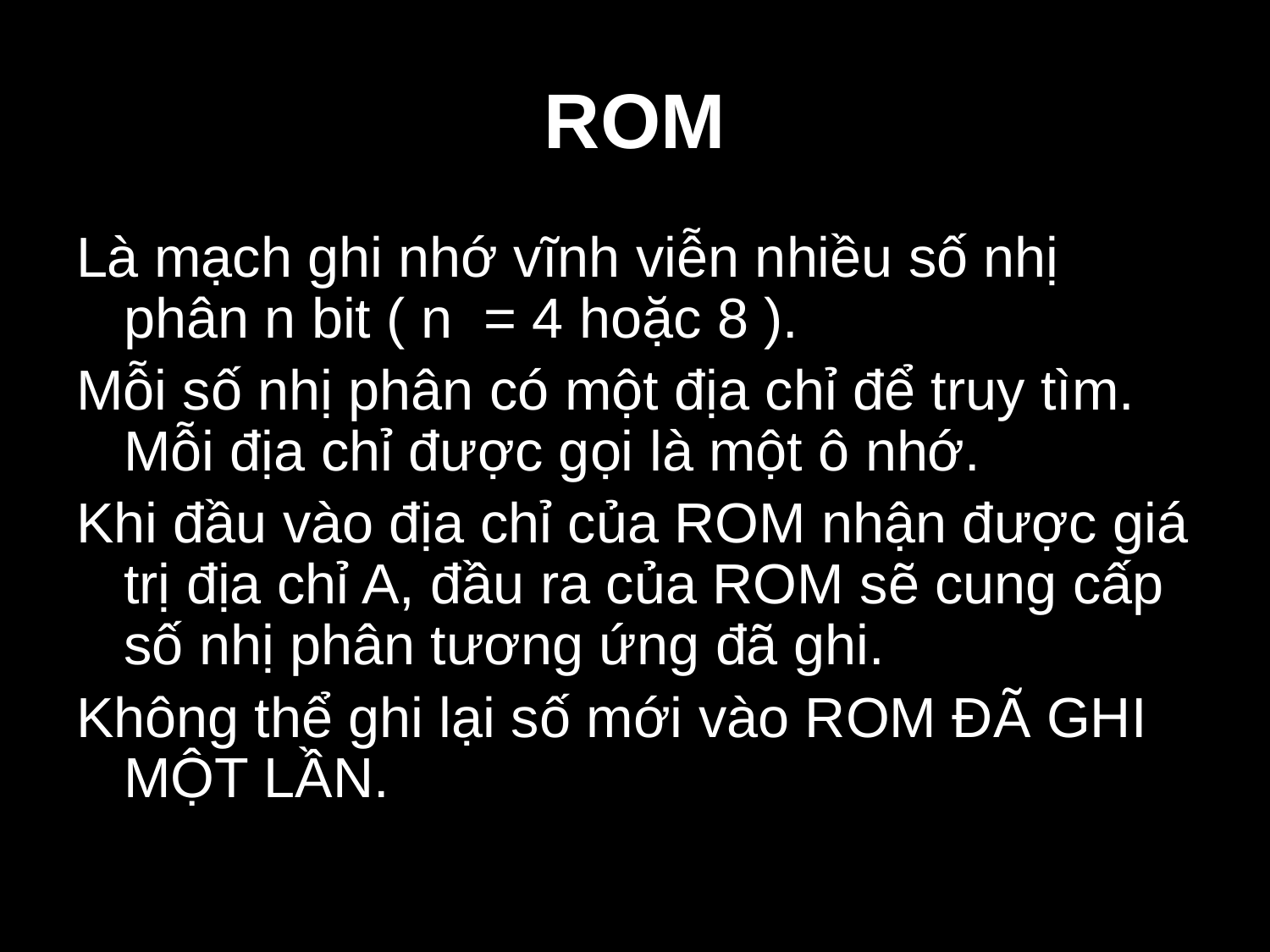

# ROM
Là mạch ghi nhớ vĩnh viễn nhiều số nhị phân n bit ( n  = 4 hoặc 8 ).
Mỗi số nhị phân có một địa chỉ để truy tìm. Mỗi địa chỉ được gọi là một ô nhớ.
Khi đầu vào địa chỉ của ROM nhận được giá trị địa chỉ A, đầu ra của ROM sẽ cung cấp số nhị phân tương ứng đã ghi.
Không thể ghi lại số mới vào ROM ĐÃ GHI MỘT LẦN.